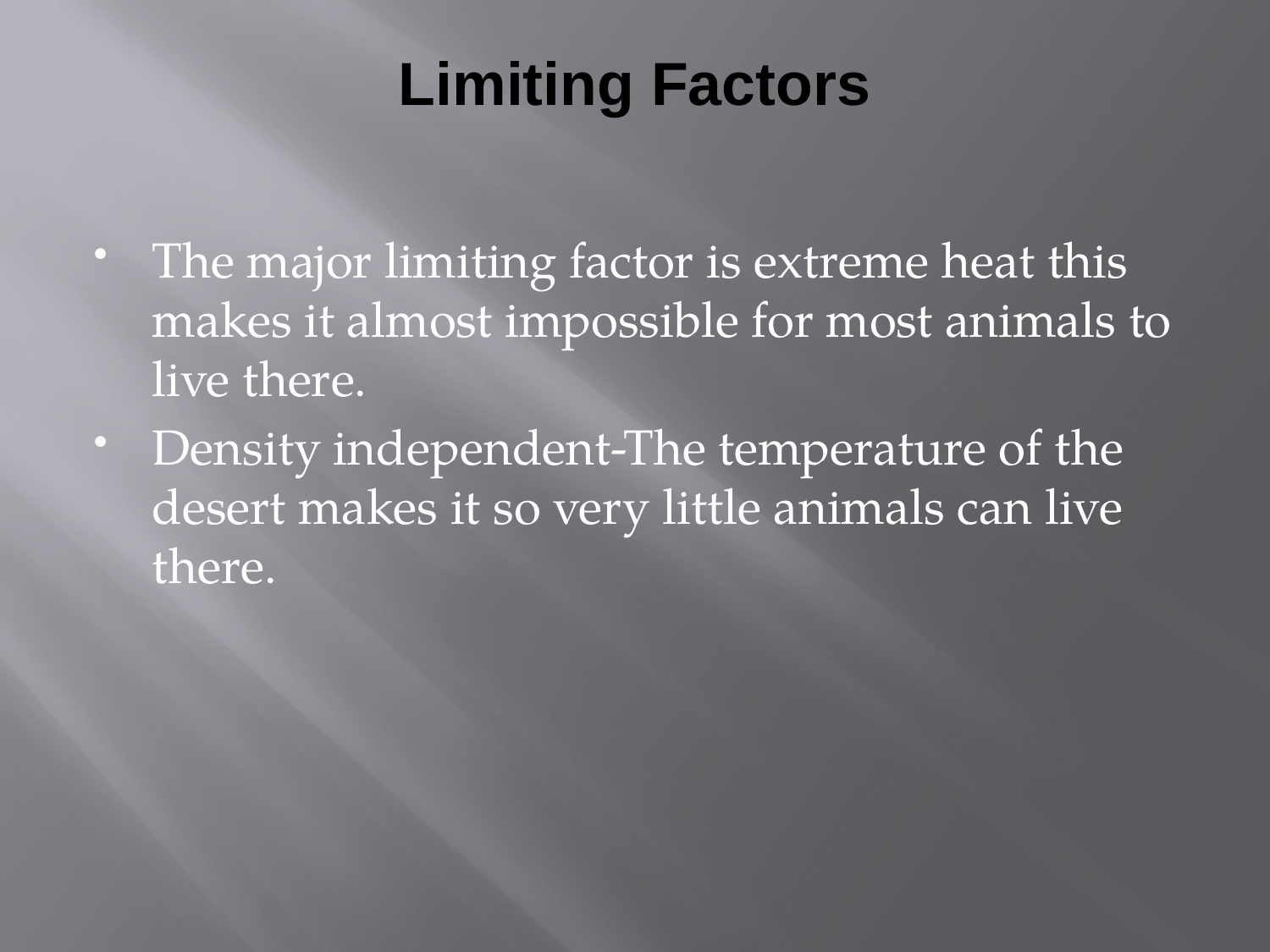

# Limiting Factors
The major limiting factor is extreme heat this makes it almost impossible for most animals to live there.
Density independent-The temperature of the desert makes it so very little animals can live there.